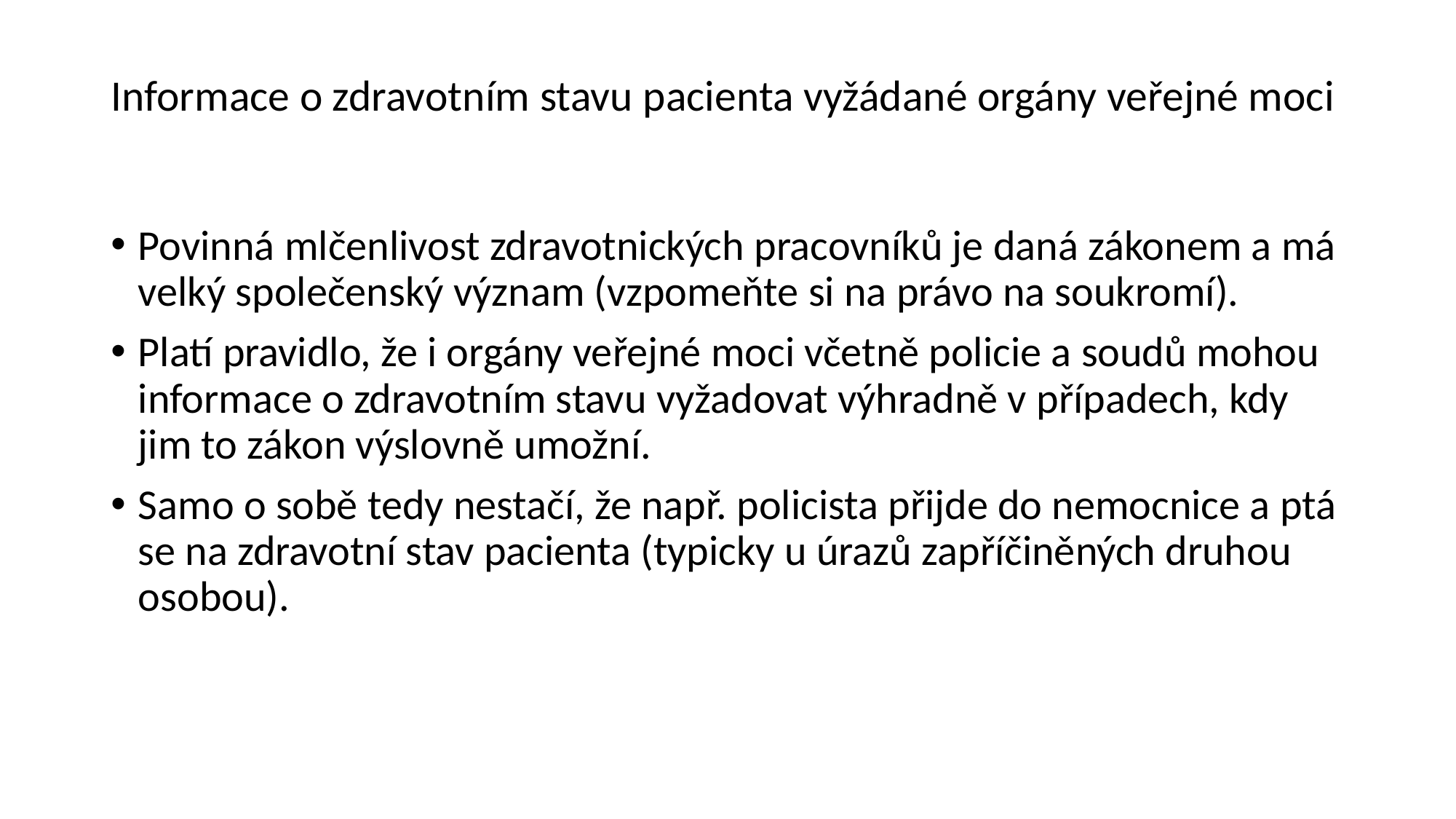

# Informace o zdravotním stavu pacienta vyžádané orgány veřejné moci
Povinná mlčenlivost zdravotnických pracovníků je daná zákonem a má velký společenský význam (vzpomeňte si na právo na soukromí).
Platí pravidlo, že i orgány veřejné moci včetně policie a soudů mohou informace o zdravotním stavu vyžadovat výhradně v případech, kdy jim to zákon výslovně umožní.
Samo o sobě tedy nestačí, že např. policista přijde do nemocnice a ptá se na zdravotní stav pacienta (typicky u úrazů zapříčiněných druhou osobou).